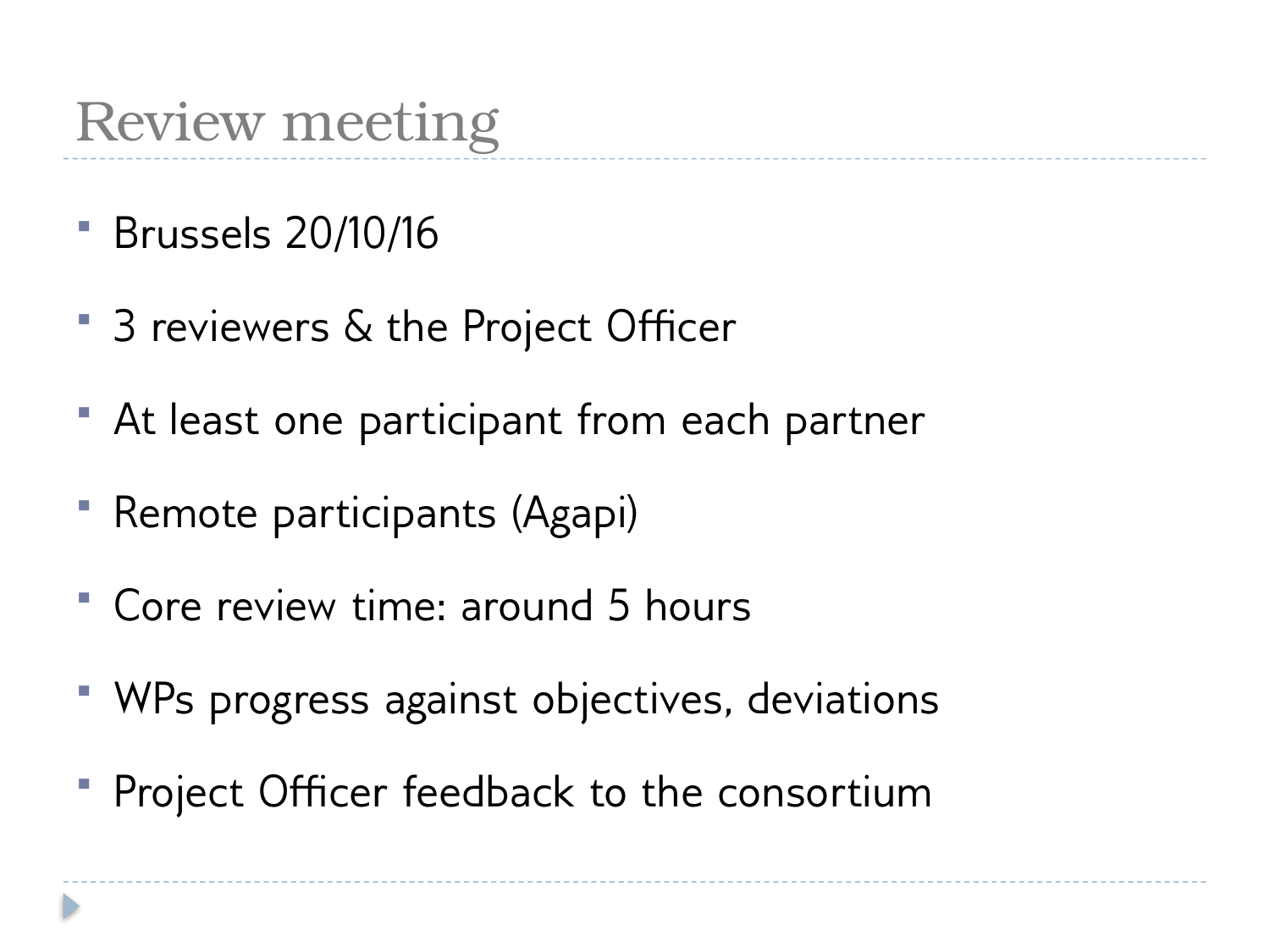

# Review meeting
Brussels 20/10/16
3 reviewers & the Project Officer
At least one participant from each partner
Remote participants (Agapi)
Core review time: around 5 hours
WPs progress against objectives, deviations
Project Officer feedback to the consortium